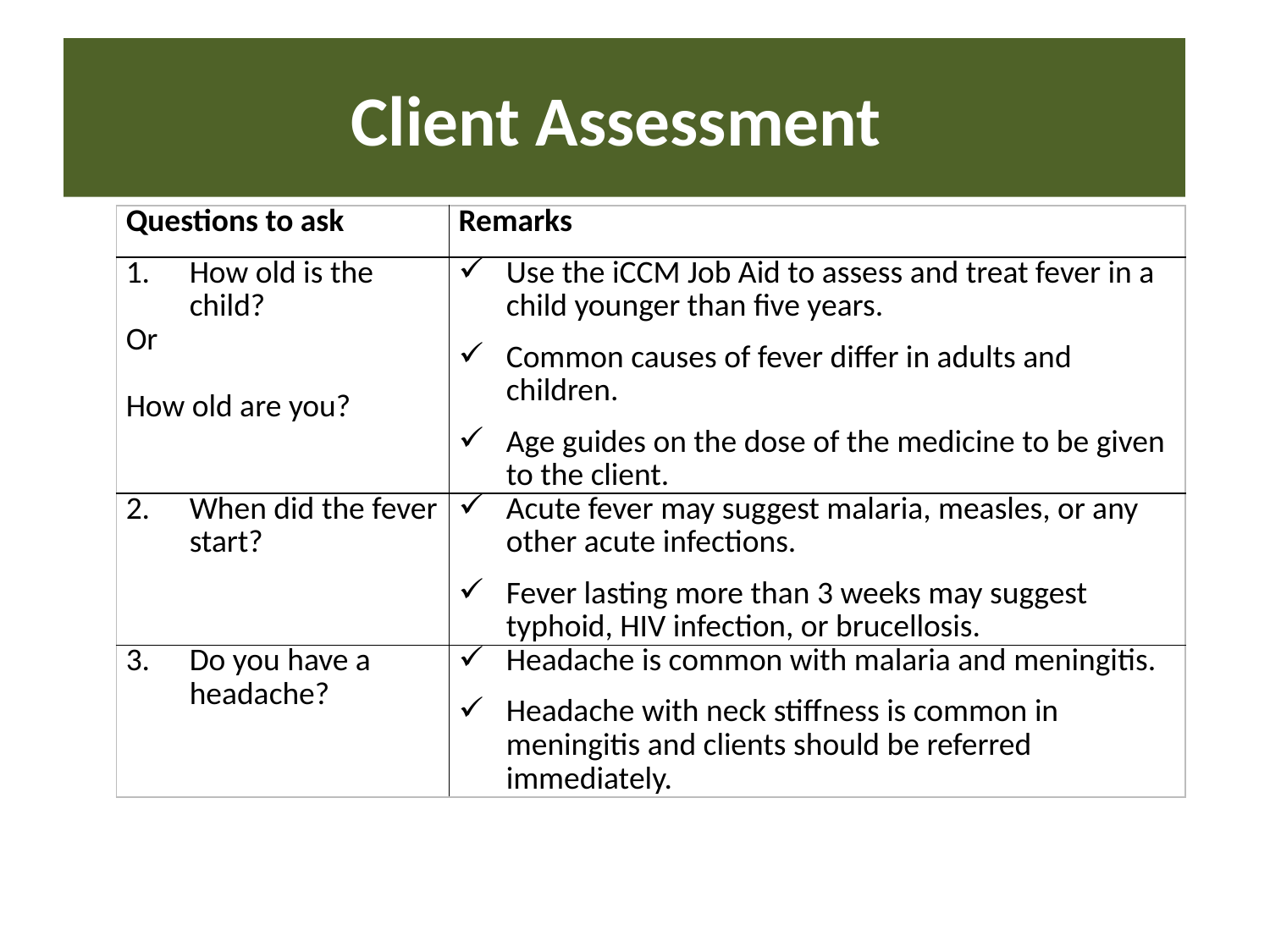

# Client Assessment
| Questions to ask | Remarks |
| --- | --- |
| How old is the child? Or How old are you? | Use the iCCM Job Aid to assess and treat fever in a child younger than five years. Common causes of fever differ in adults and children. Age guides on the dose of the medicine to be given to the client. |
| When did the fever start? | Acute fever may suggest malaria, measles, or any other acute infections. Fever lasting more than 3 weeks may suggest typhoid, HIV infection, or brucellosis. |
| Do you have a headache? | Headache is common with malaria and meningitis. Headache with neck stiffness is common in meningitis and clients should be referred immediately. |